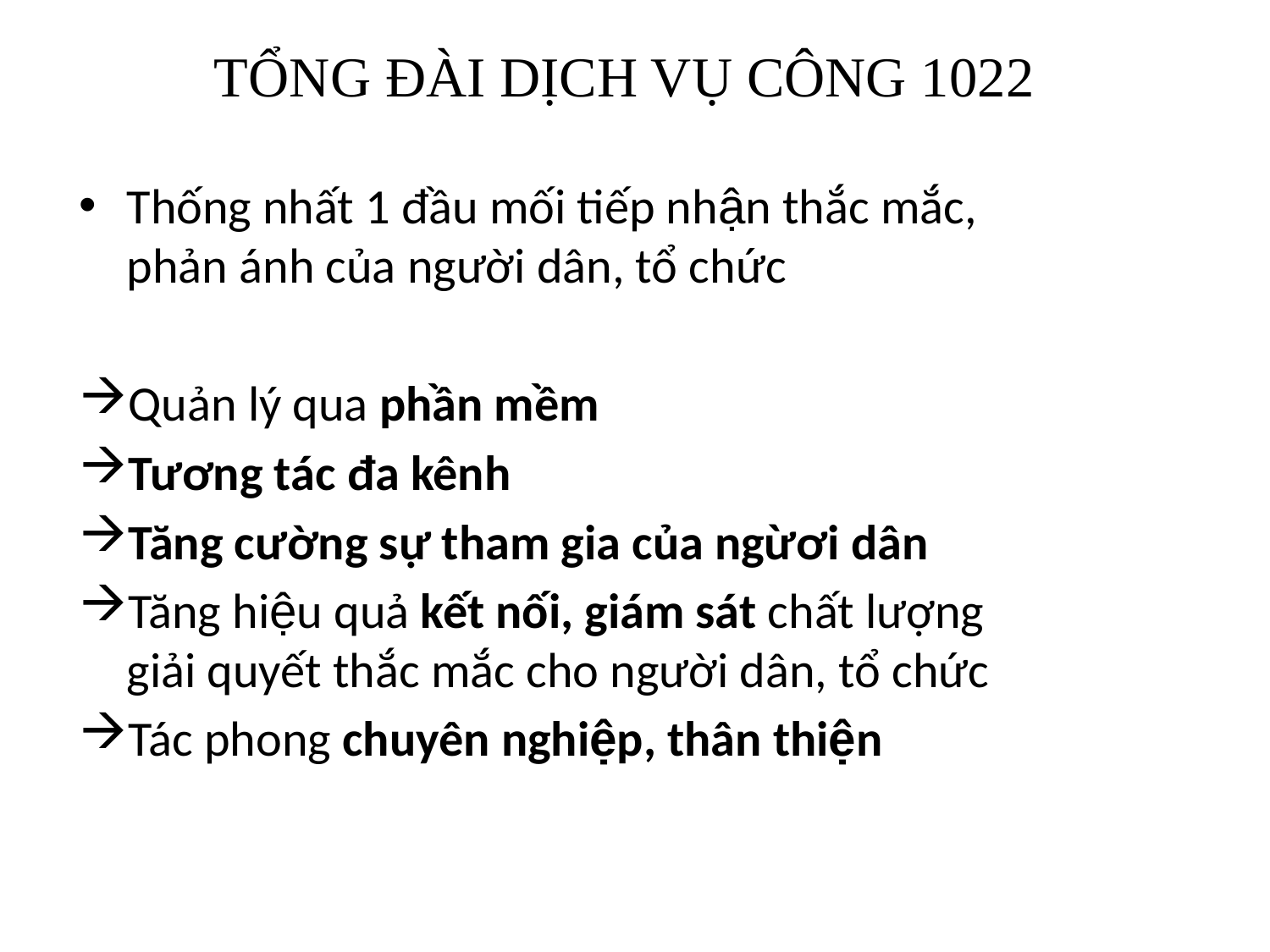

# TỔNG ĐÀI DỊCH VỤ CÔNG 1022
Thống nhất 1 đầu mối tiếp nhận thắc mắc, phản ánh của người dân, tổ chức

Quản lý qua phần mềm
Tương tác đa kênh
Tăng cường sự tham gia của ngừơi dân
Tăng hiệu quả kết nối, giám sát chất lượng giải quyết thắc mắc cho người dân, tổ chức
Tác phong chuyên nghiệp, thân thiện